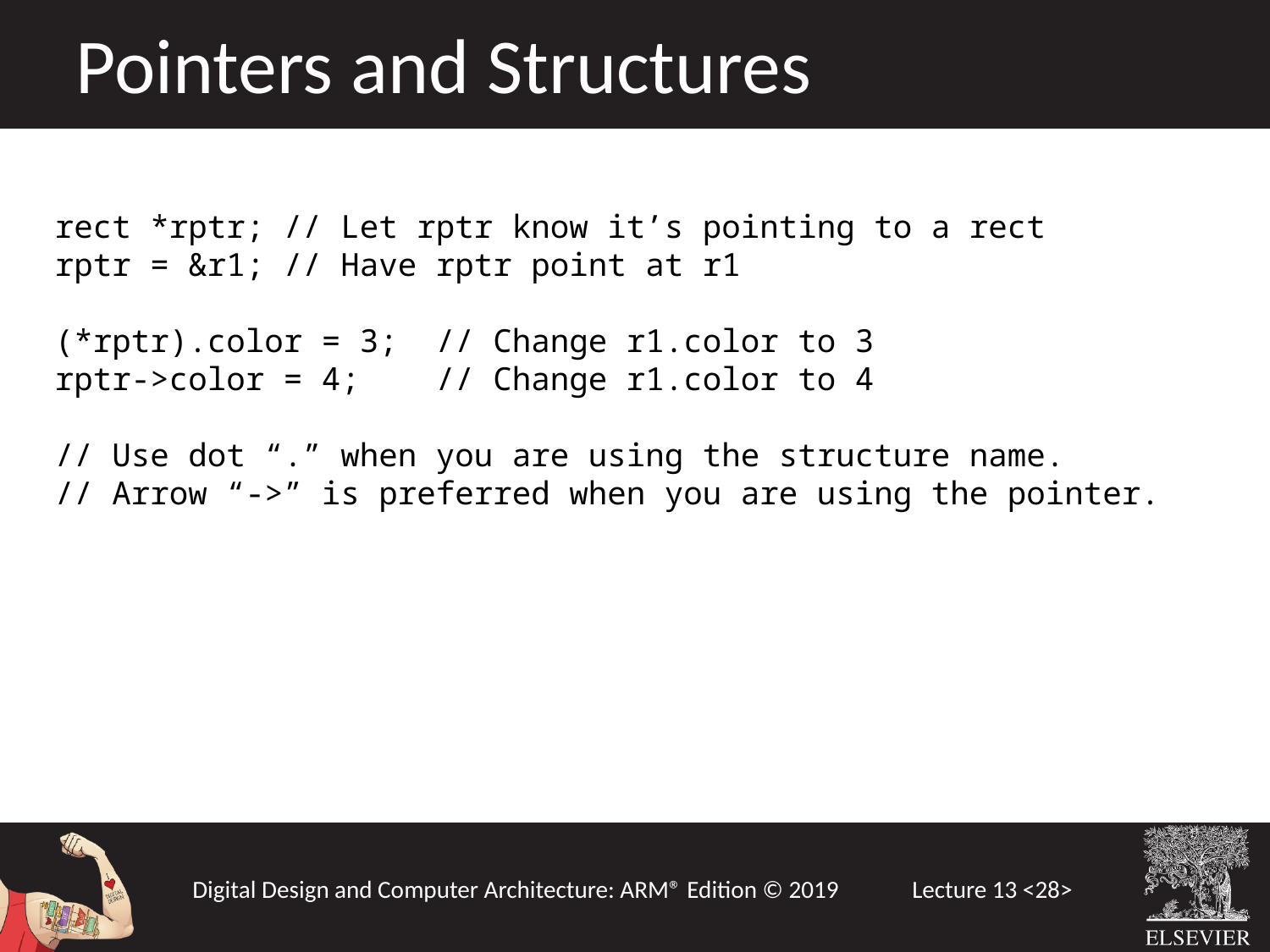

Pointers and Structures

rect *rptr; // Let rptr know it’s pointing to a rect
rptr = &r1; // Have rptr point at r1

(*rptr).color = 3;  // Change r1.color to 3
rptr->color = 4;    // Change r1.color to 4

// Use dot “.” when you are using the structure name.
// Arrow “->” is preferred when you are using the pointer.